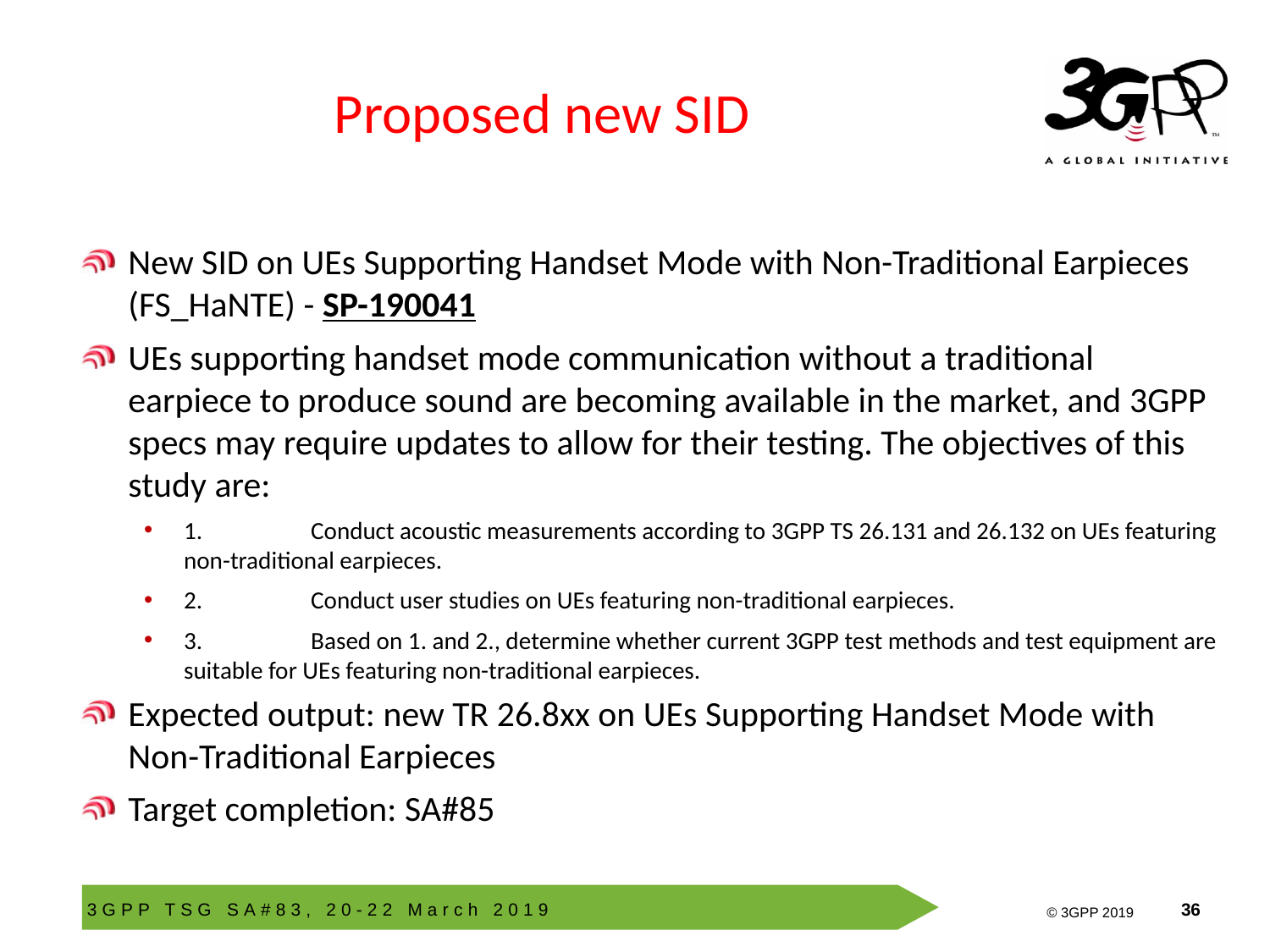

# Proposed new SID

New SID on UEs Supporting Handset Mode with Non-Traditional Earpieces (FS_HaNTE) - SP-190041
UEs supporting handset mode communication without a traditional earpiece to produce sound are becoming available in the market, and 3GPP specs may require updates to allow for their testing. The objectives of this study are:
1.	Conduct acoustic measurements according to 3GPP TS 26.131 and 26.132 on UEs featuring non-traditional earpieces.
2.	Conduct user studies on UEs featuring non-traditional earpieces.
3.	Based on 1. and 2., determine whether current 3GPP test methods and test equipment are suitable for UEs featuring non-traditional earpieces.
Expected output: new TR 26.8xx on UEs Supporting Handset Mode with Non-Traditional Earpieces
Target completion: SA#85